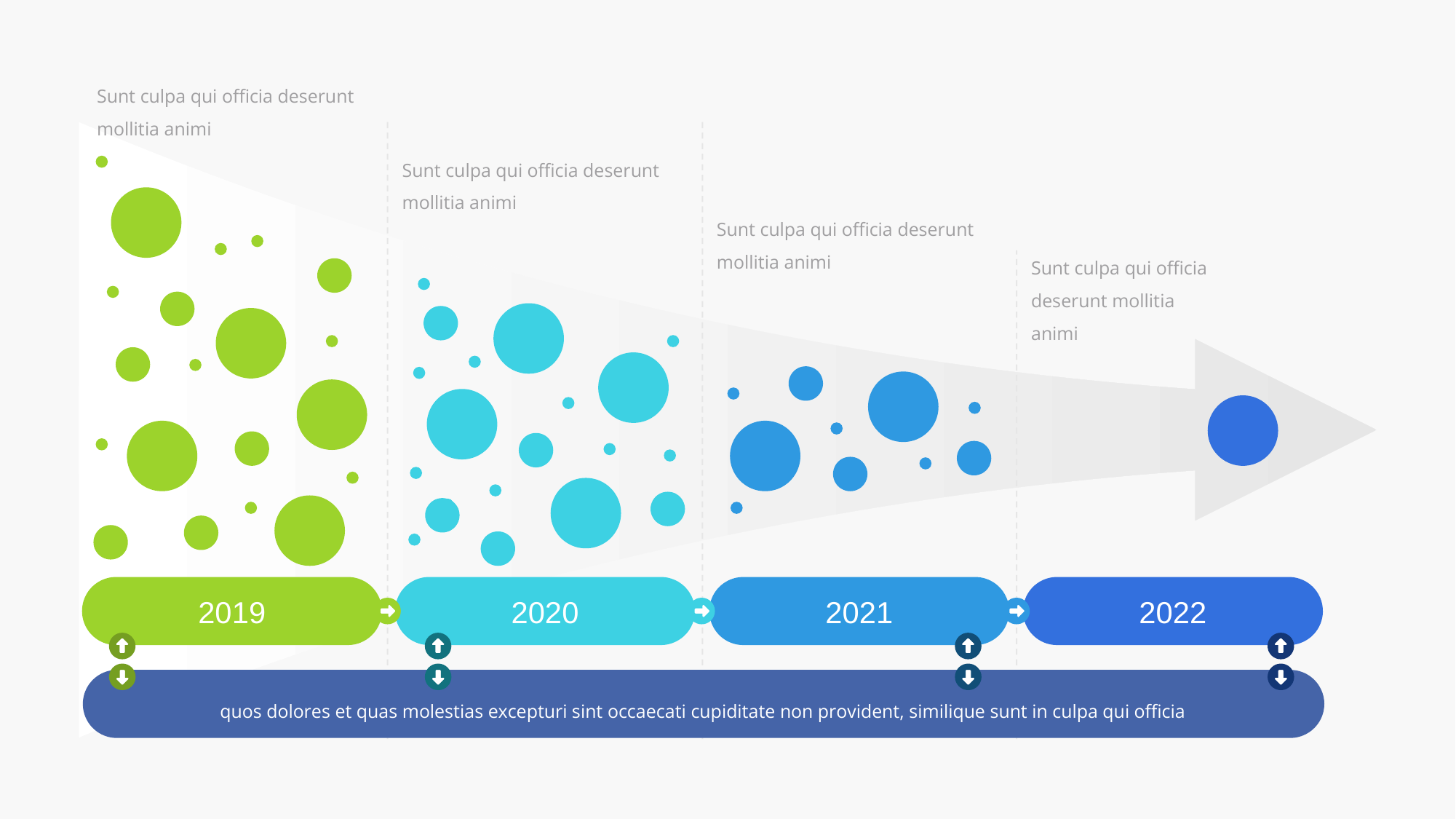

Sunt culpa qui officia deserunt mollitia animi

Sunt culpa qui officia deserunt mollitia animi

Sunt culpa qui officia deserunt mollitia animi

Sunt culpa qui officia deserunt mollitia animi

2019
2020
2021
2022

quos dolores et quas molestias excepturi sint occaecati cupiditate non provident, similique sunt in culpa qui officia